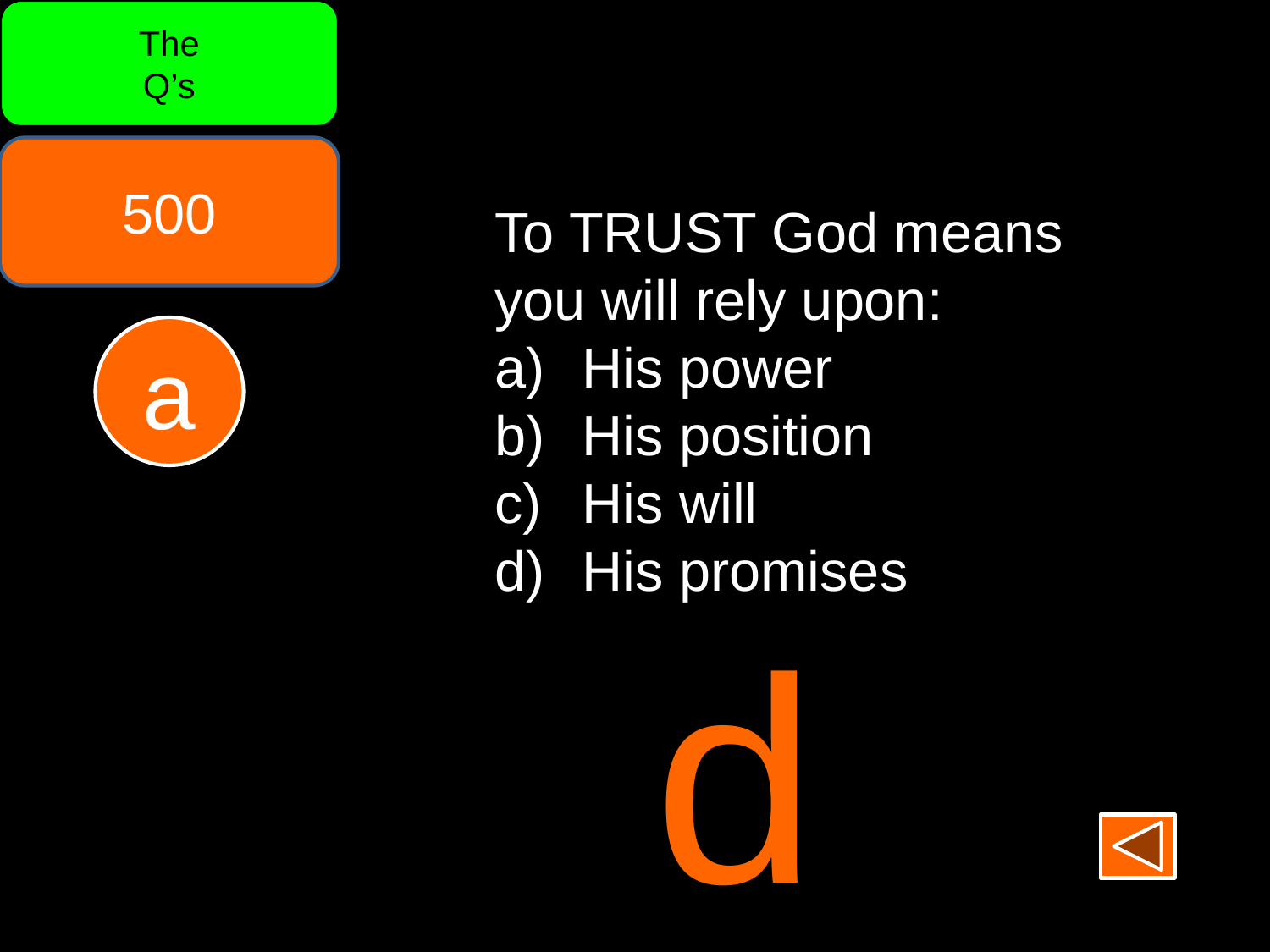

The
Q’s
500
To TRUST God means
you will rely upon:
 His power
 His position
 His will
 His promises
a
d